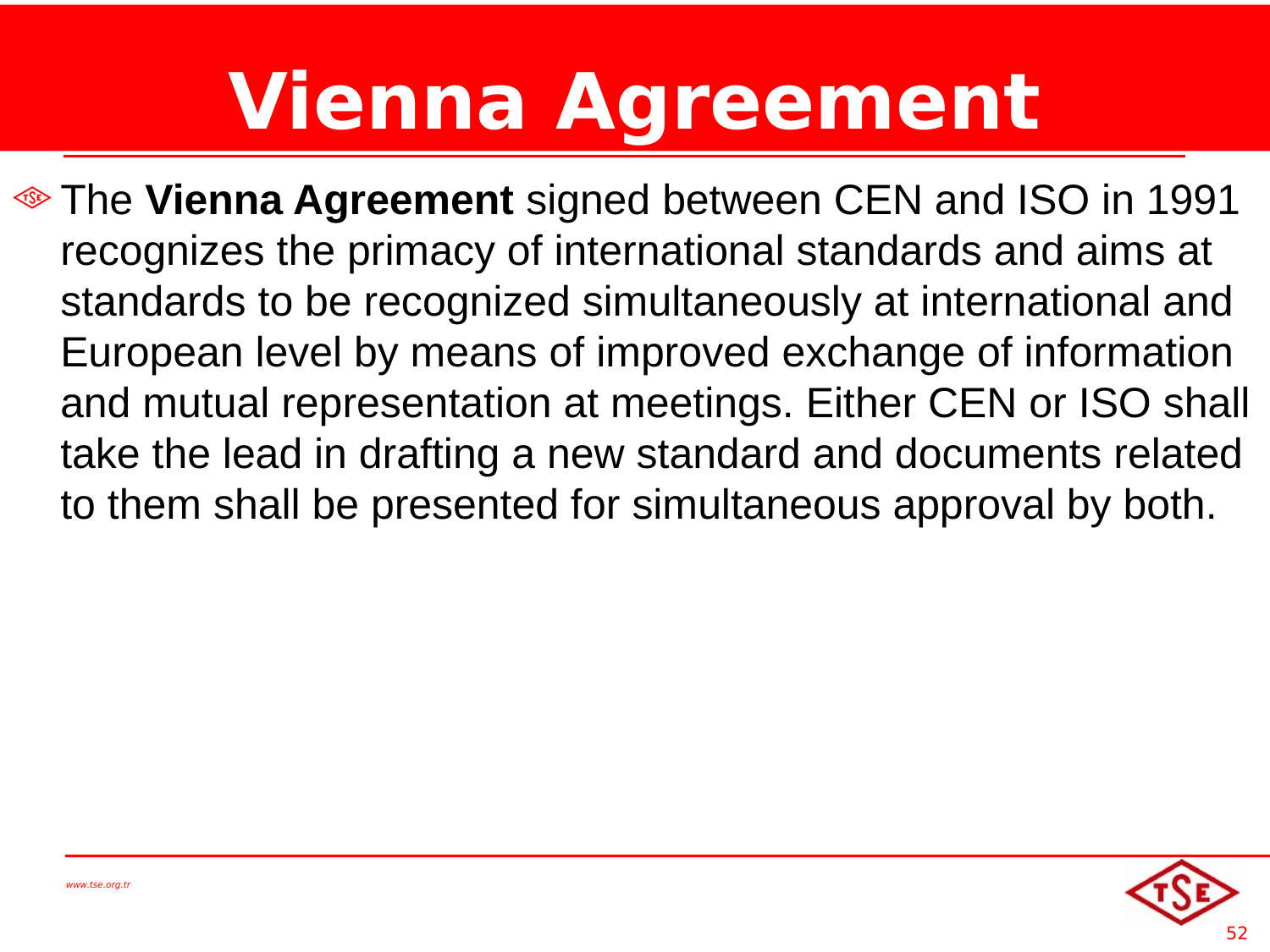

# Vienna Agreement
The Vienna Agreement signed between CEN and ISO in 1991 recognizes the primacy of international standards and aims at standards to be recognized simultaneously at international and European level by means of improved exchange of information and mutual representation at meetings. Either CEN or ISO shall take the lead in drafting a new standard and documents related to them shall be presented for simultaneous approval by both.

www.tse.org.tr
52